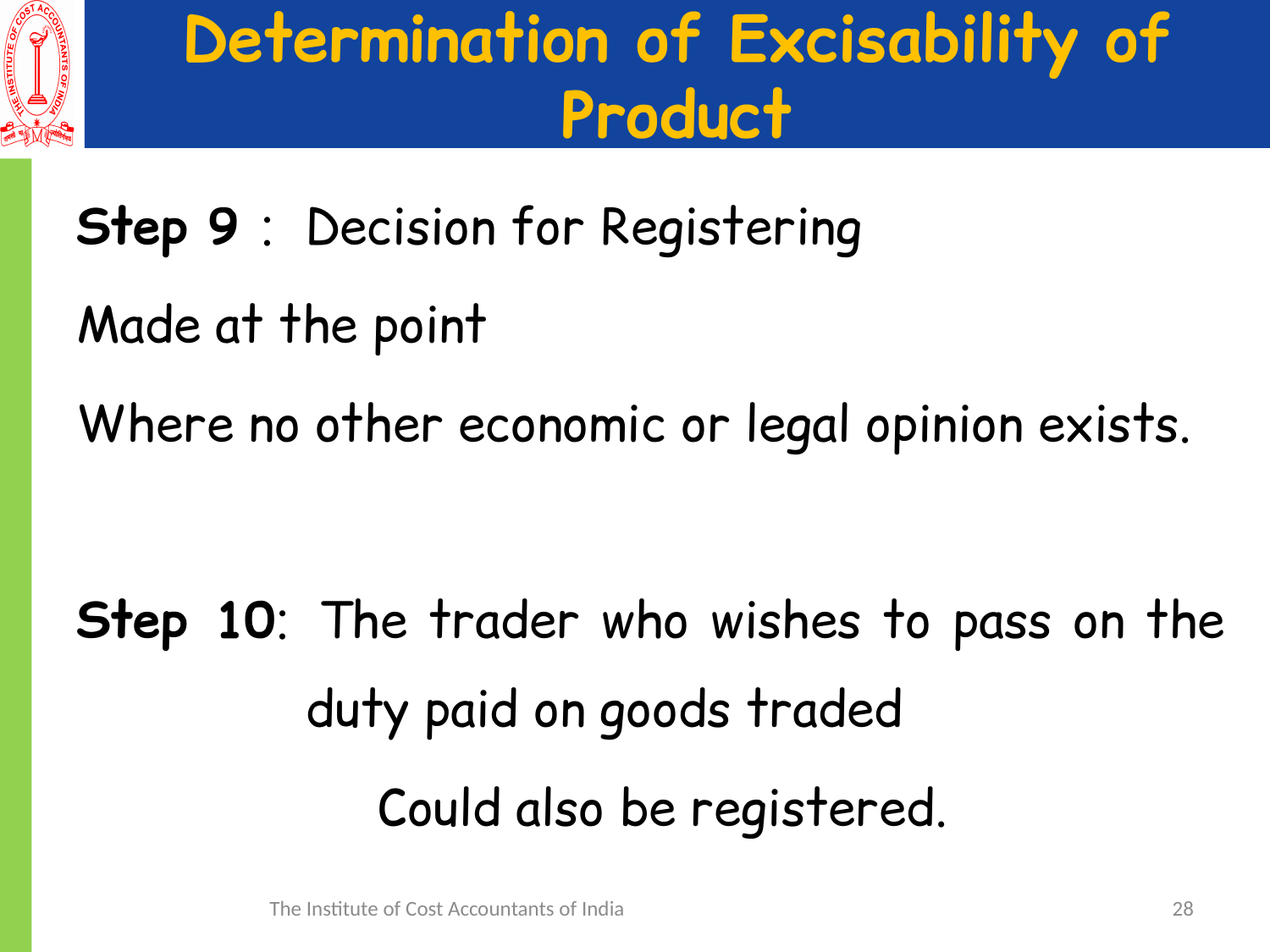

# Determination of Excisability of Product
Step 9 :  Decision for Registering
Made at the point
Where no other economic or legal opinion exists.

Step 10: 	The trader who wishes to pass on the duty paid on goods traded
 			Could also be registered.
The Institute of Cost Accountants of India
28